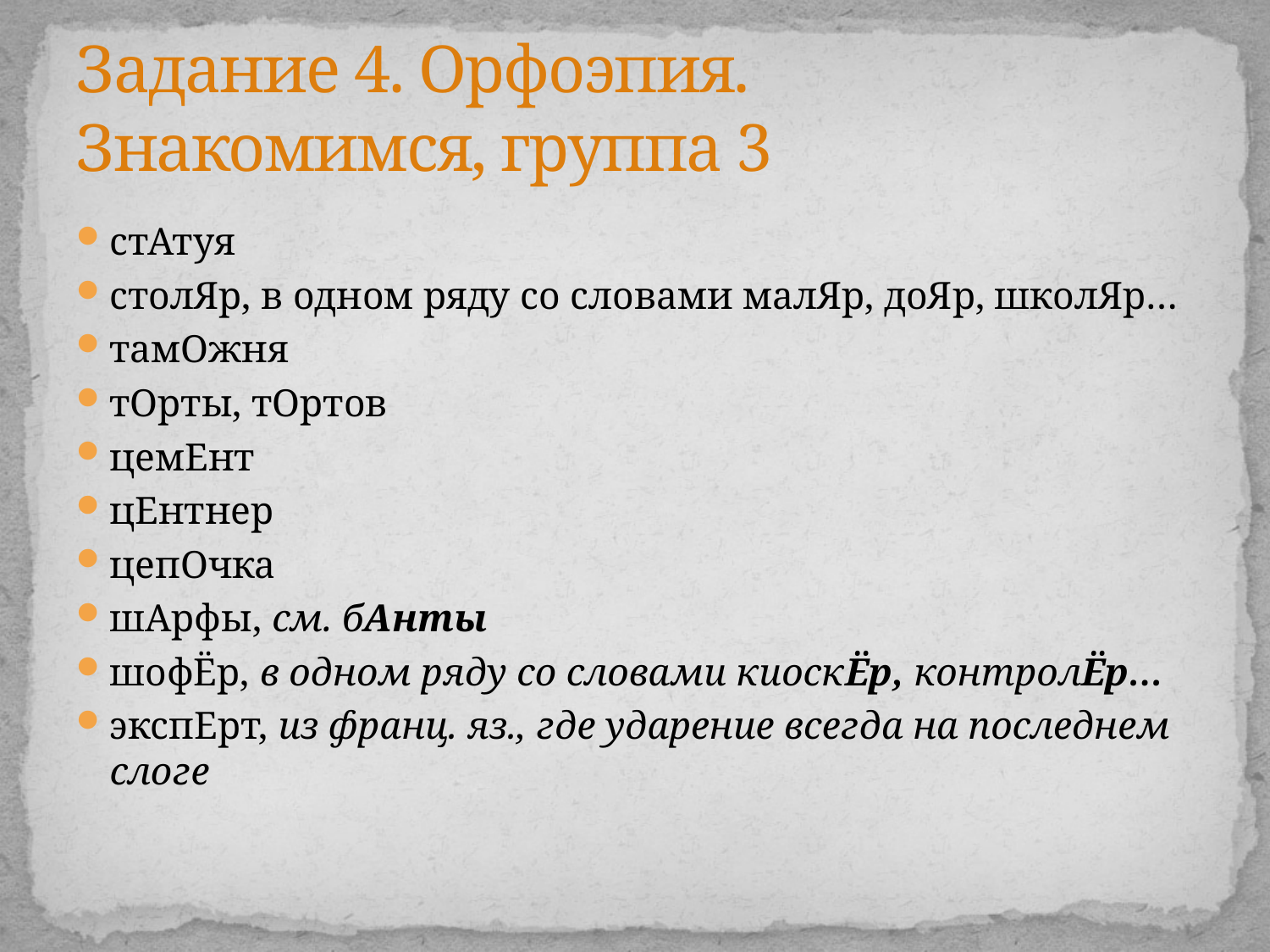

# Задание 4. Орфоэпия. Знакомимся, группа 3
стАтуя
столЯр, в одном ряду со словами малЯр, доЯр, школЯр…
тамОжня
тОрты, тОртов
цемЕнт
цЕнтнер
цепОчка
шАрфы, см. бАнты
шофЁр, в одном ряду со словами киоскЁр, контролЁр…
экспЕрт, из франц. яз., где ударение всегда на последнем слоге